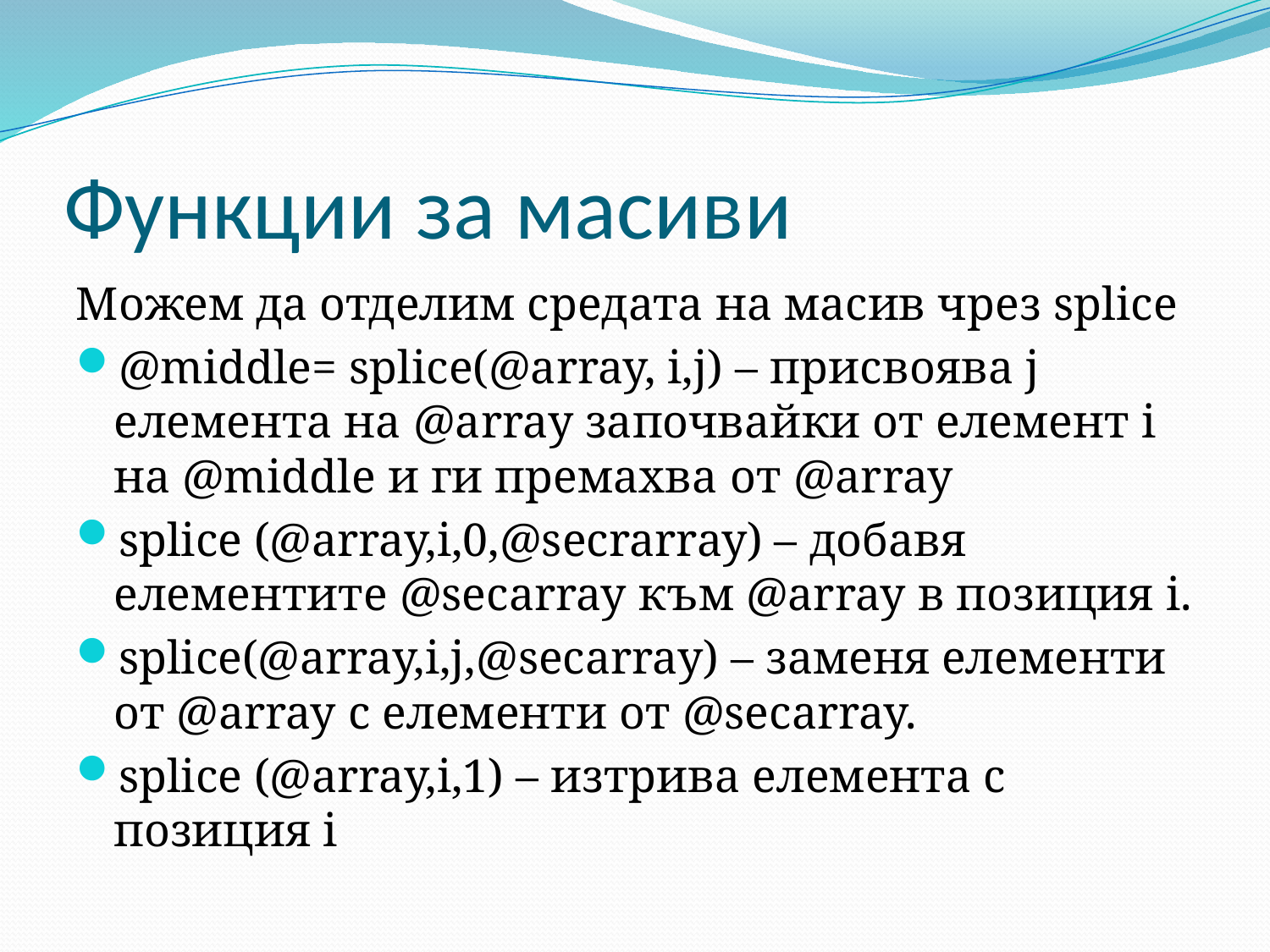

# Функции за масиви
Можем да отделим средата на масив чрез splice
@middle= splice(@array, i,j) – присвоява j елемента на @array започвайки от елемент i на @middle и ги премахва от @array
splice (@array,i,0,@secrarray) – добавя елементите @secarray към @array в позиция i.
splice(@array,i,j,@secarray) – заменя елементи от @array с елементи от @secarray.
splice (@array,i,1) – изтрива елемента с позиция i